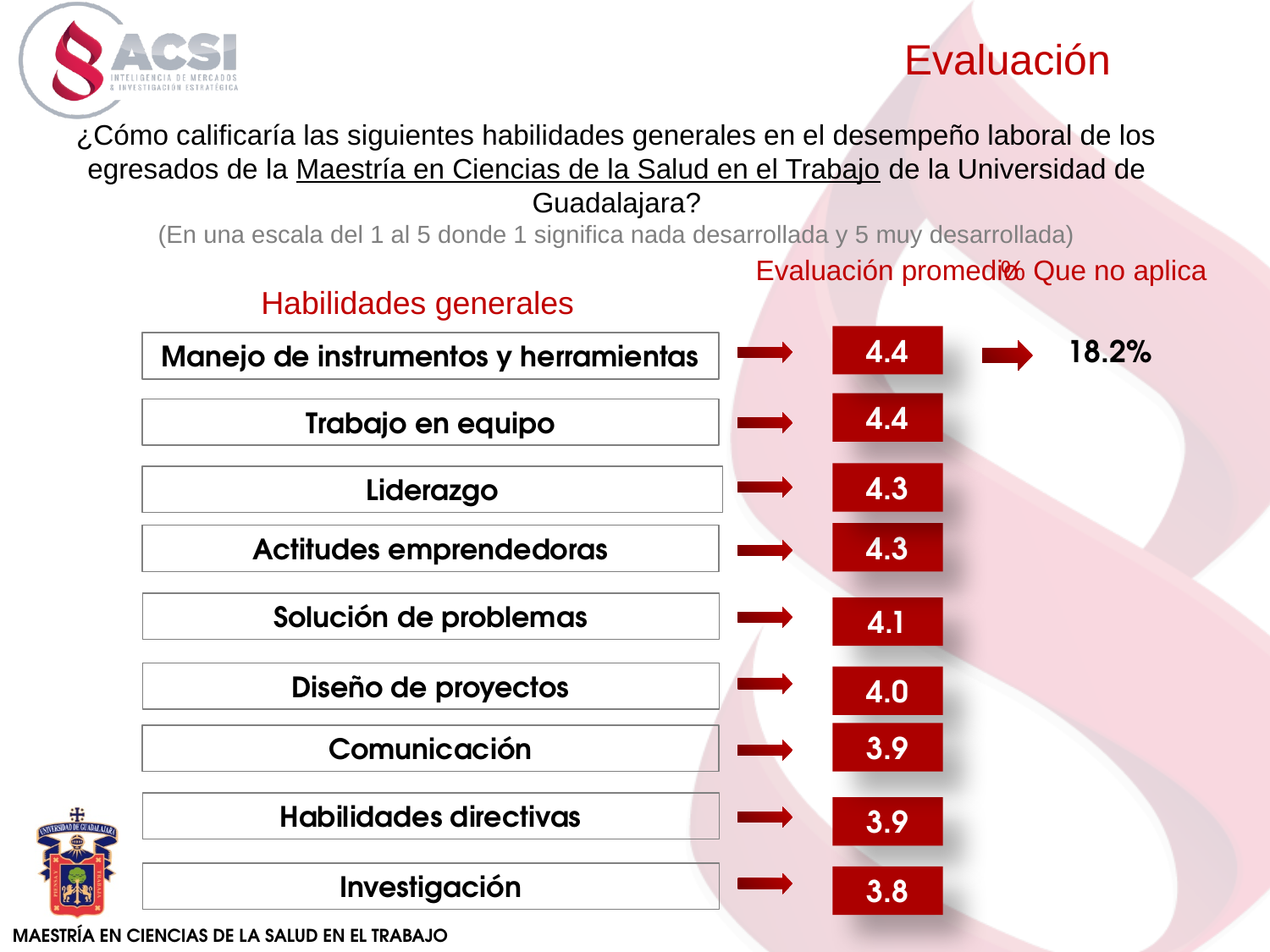

Evaluación
¿Cómo calificaría las siguientes habilidades generales en el desempeño laboral de los egresados de la Maestría en Ciencias de la Salud en el Trabajo de la Universidad de Guadalajara?
(En una escala del 1 al 5 donde 1 significa nada desarrollada y 5 muy desarrollada)
Evaluación promedio
% Que no aplica
Habilidades generales
4.4
18.2%
Manejo de instrumentos y herramientas

4.4
Trabajo en equipo

4.3
Liderazgo

4.3
Actitudes emprendedoras

Solución de problemas
4.1

Diseño de proyectos
4.0

3.9
Comunicación

Habilidades directivas
3.9

Investigación
3.8